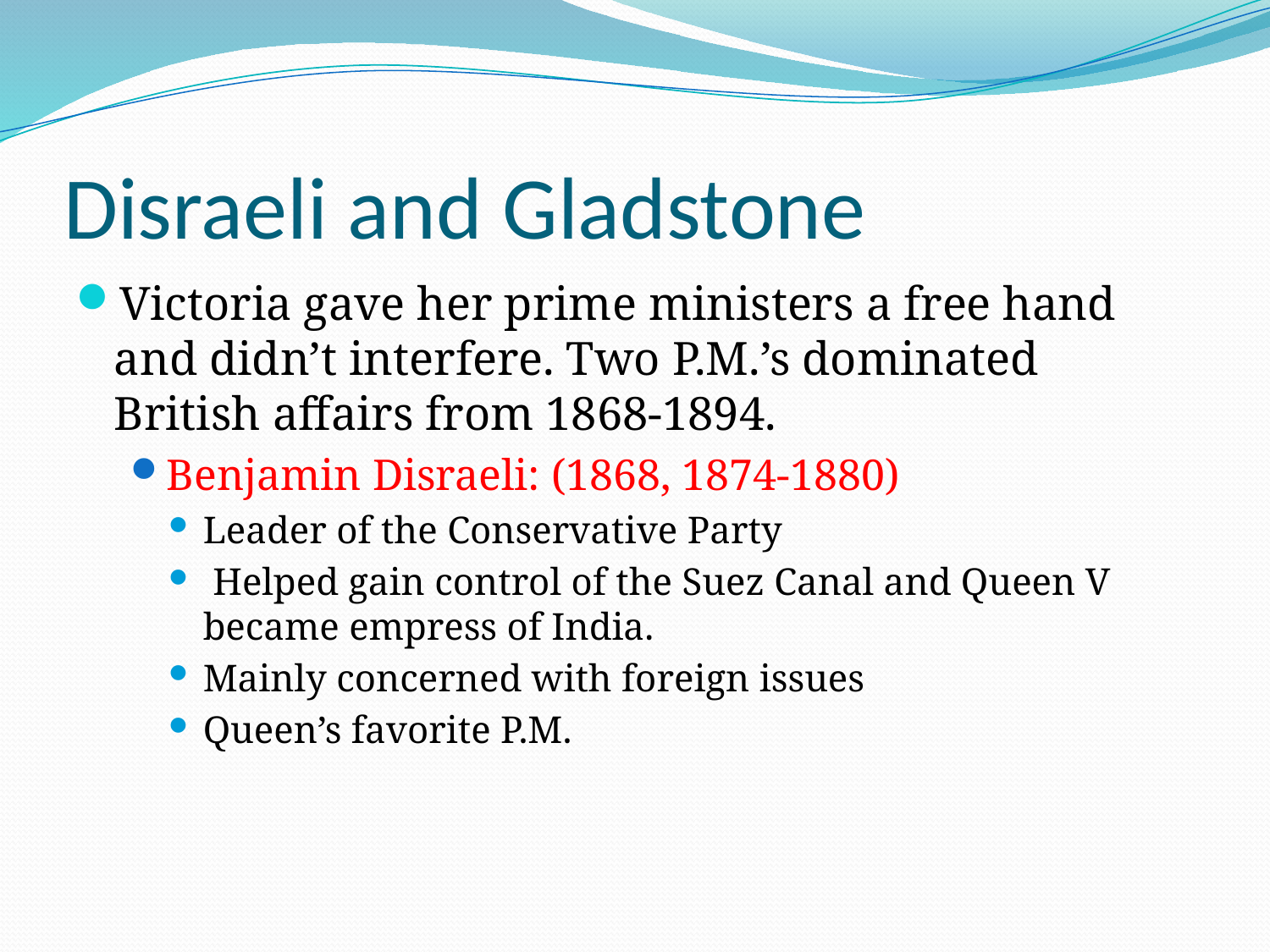

# Disraeli and Gladstone
Victoria gave her prime ministers a free hand and didn’t interfere. Two P.M.’s dominated British affairs from 1868-1894.
Benjamin Disraeli: (1868, 1874-1880)
Leader of the Conservative Party
 Helped gain control of the Suez Canal and Queen V became empress of India.
Mainly concerned with foreign issues
Queen’s favorite P.M.